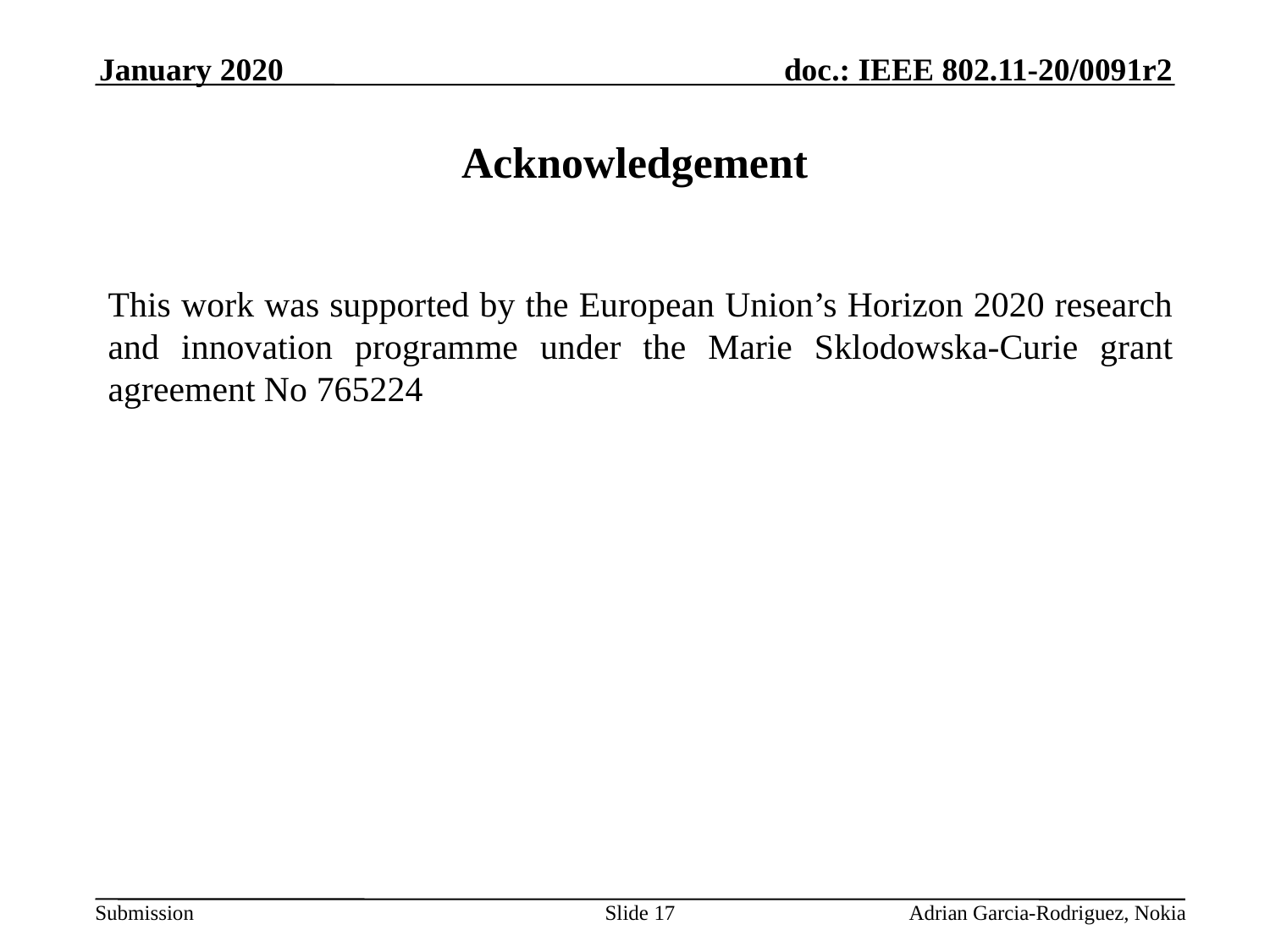

January 2020
# Acknowledgement
This work was supported by the European Union’s Horizon 2020 research and innovation programme under the Marie Sklodowska-Curie grant agreement No 765224

Slide 17
Adrian Garcia-Rodriguez, Nokia